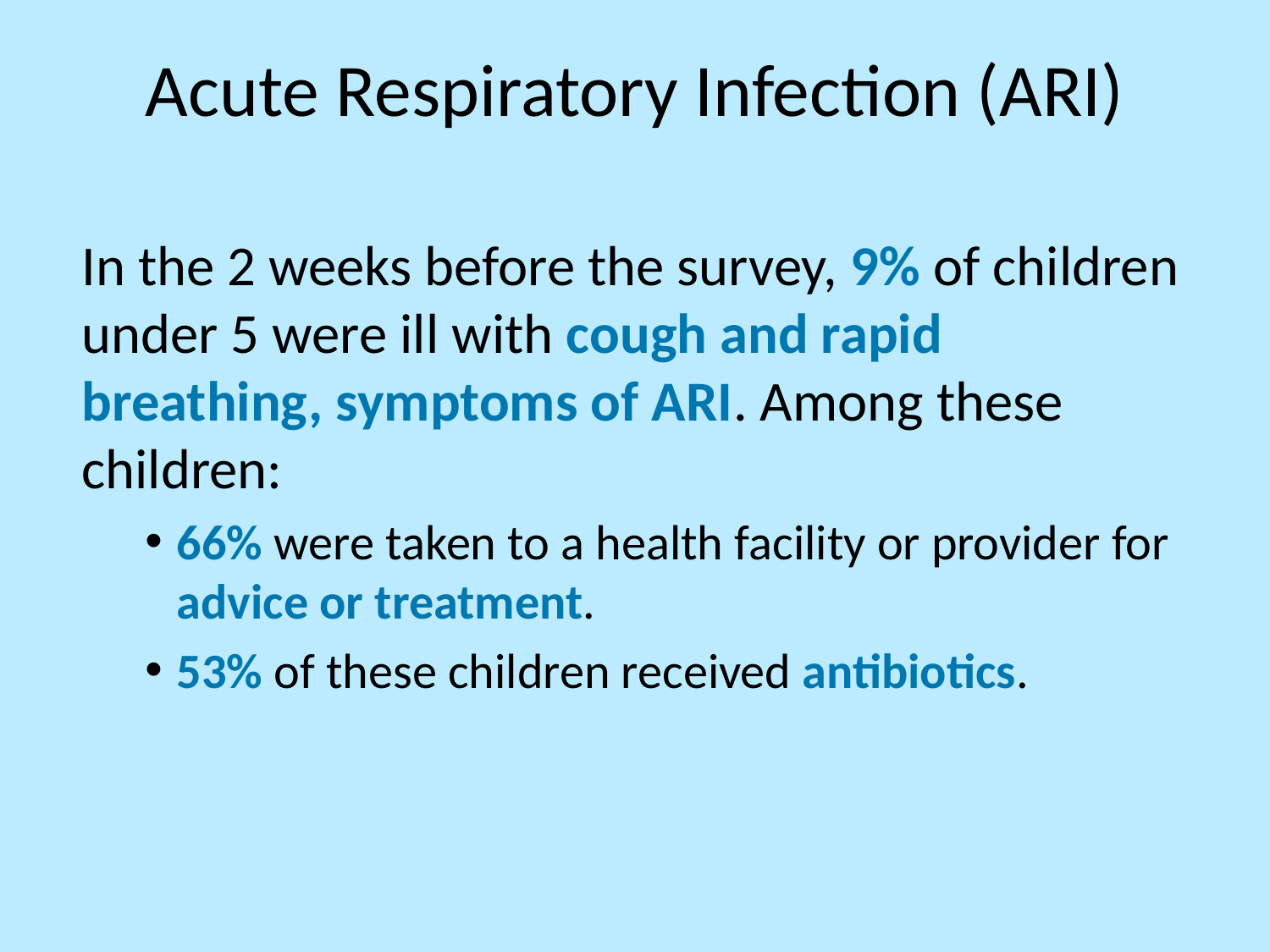

# Acute Respiratory Infection (ARI)
In the 2 weeks before the survey, 9% of children under 5 were ill with cough and rapid breathing, symptoms of ARI. Among these children:
66% were taken to a health facility or provider for advice or treatment.
53% of these children received antibiotics.